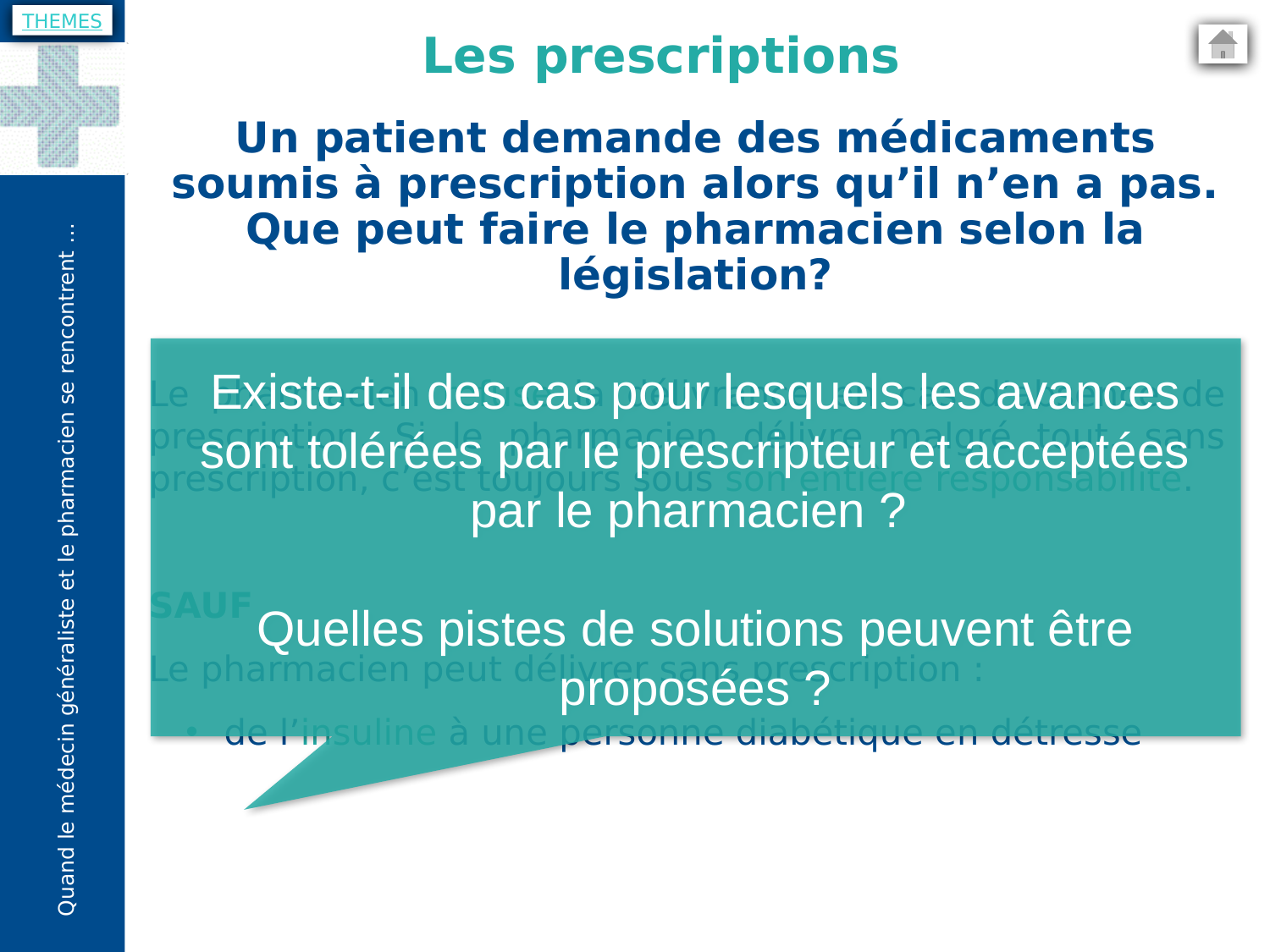

THEMES
Les prescriptions

Un patient demande des médicaments soumis à prescription alors qu’il n’en a pas. Que peut faire le pharmacien selon la législation?

Existe-t-il des cas pour lesquels les avances sont tolérées par le prescripteur et acceptées par le pharmacien ?

Quelles pistes de solutions peuvent être proposées ?
Le pharmacien refuse la délivrance en cas d’absence de prescription. Si le pharmacien délivre malgré tout, sans prescription, c’est toujours sous son entière responsabilité.

SAUF
Le pharmacien peut délivrer sans prescription :
de l’insuline à une personne diabétique en détresse